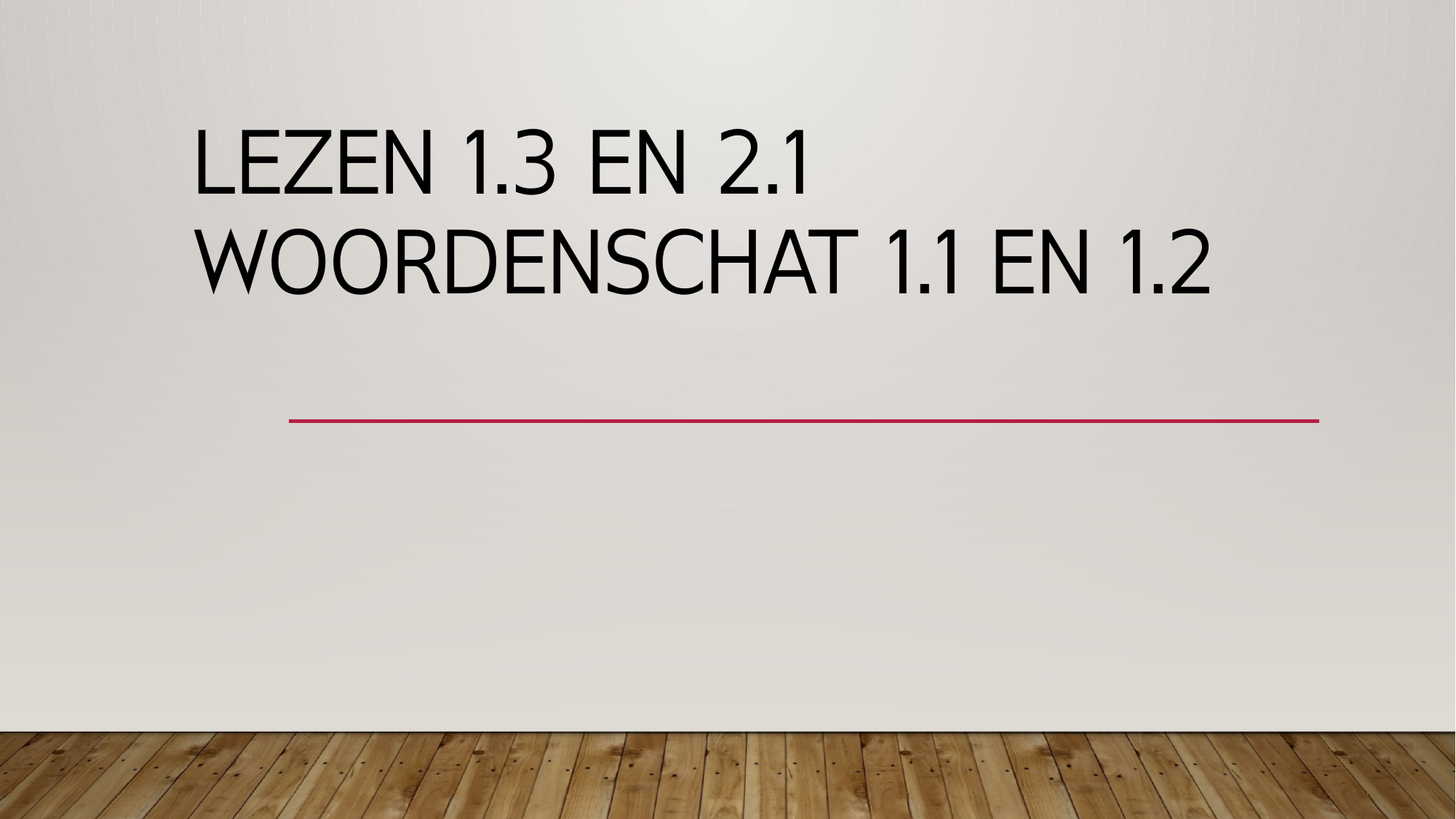

# Lezen 1.3 en 2.1 Woordenschat 1.1 en 1.2